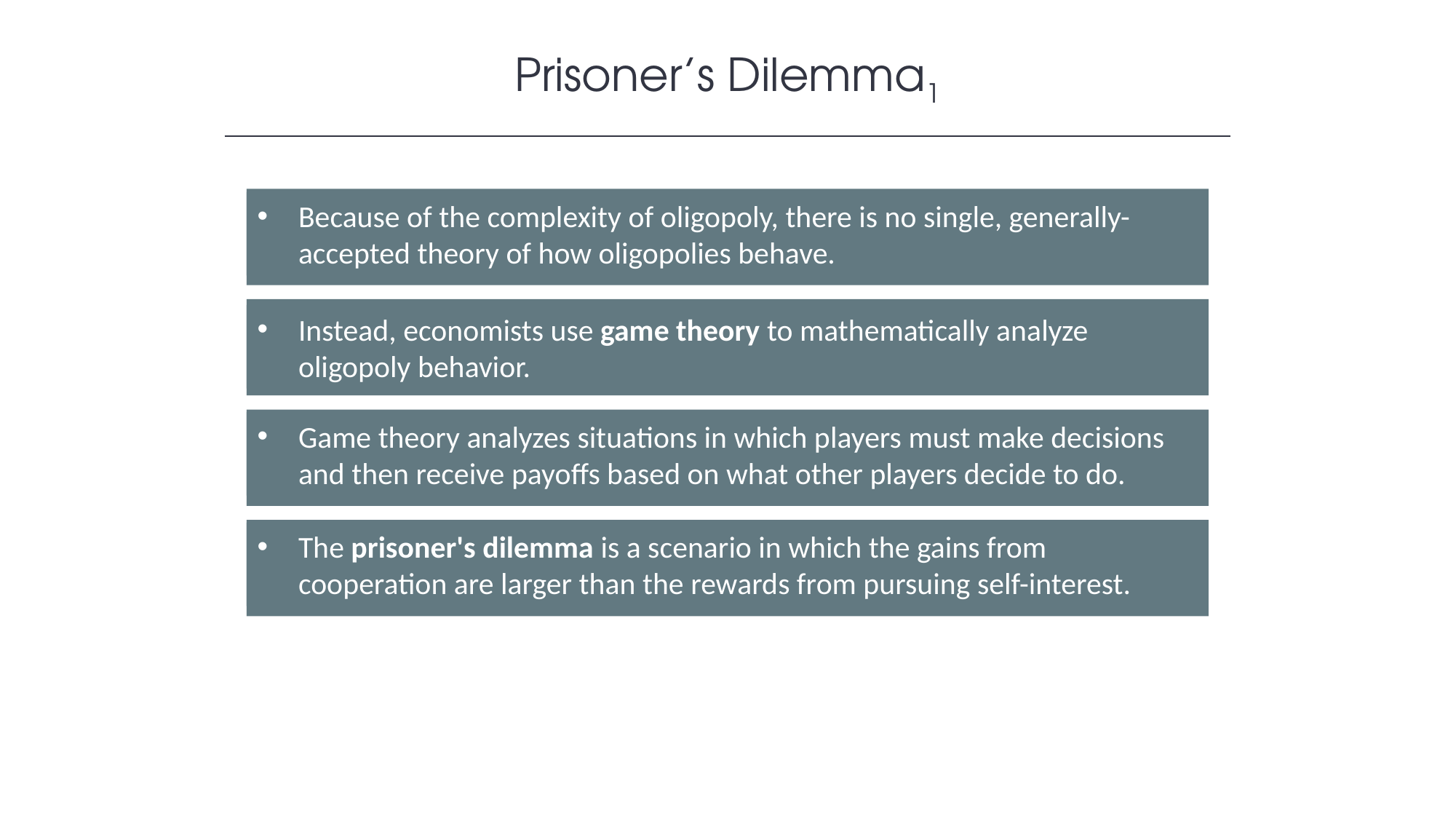

Prisoner’s Dilemma1

Because of the complexity of oligopoly, there is no single, generally-accepted theory of how oligopolies behave.

Instead, economists use game theory to mathematically analyze oligopoly behavior.

Game theory analyzes situations in which players must make decisions and then receive payoffs based on what other players decide to do.

The prisoner's dilemma is a scenario in which the gains from cooperation are larger than the rewards from pursuing self-interest.